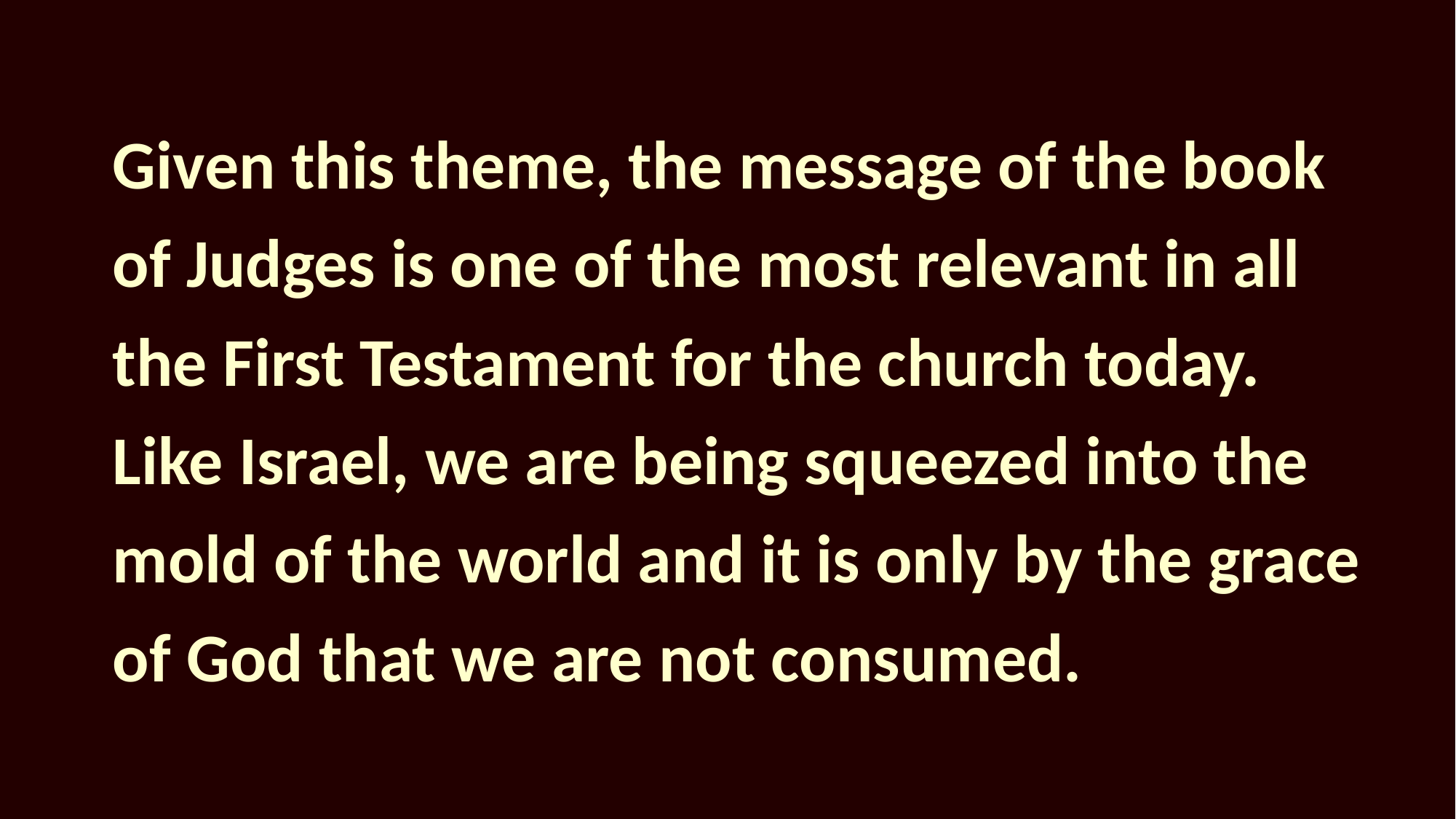

Given this theme, the message of the book of Judges is one of the most relevant in all the First Testament for the church today. Like Israel, we are being squeezed into the mold of the world and it is only by the grace of God that we are not consumed.